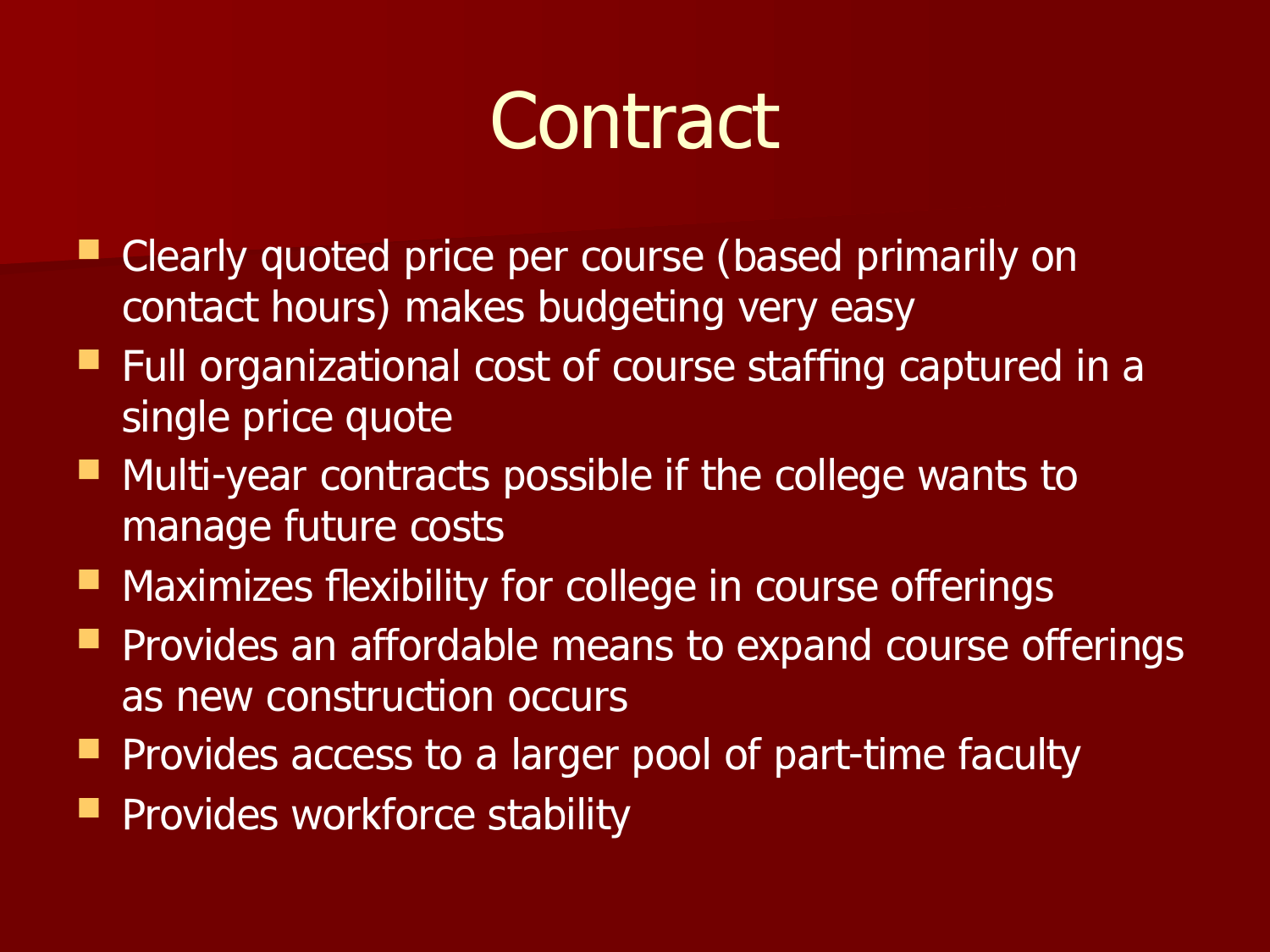

# Contract
Clearly quoted price per course (based primarily on contact hours) makes budgeting very easy
Full organizational cost of course staffing captured in a single price quote
Multi-year contracts possible if the college wants to manage future costs
Maximizes flexibility for college in course offerings
Provides an affordable means to expand course offerings as new construction occurs
Provides access to a larger pool of part-time faculty
Provides workforce stability